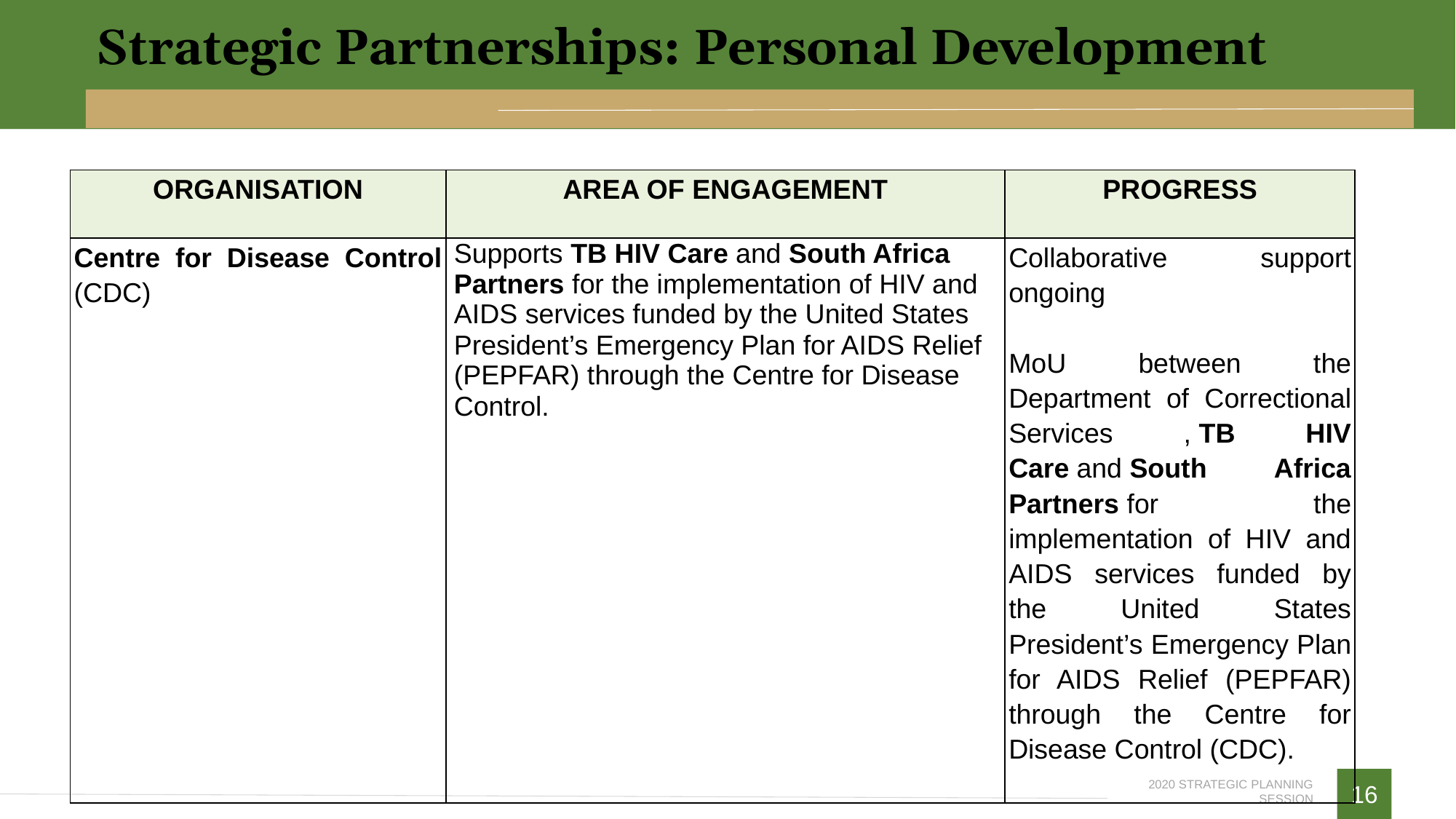

Strategic Partnerships: Personal Development

| ORGANISATION | AREA OF ENGAGEMENT | PROGRESS |
| --- | --- | --- |
| Centre for Disease Control (CDC) | Supports TB HIV Care and South Africa Partners for the implementation of HIV and AIDS services funded by the United States President’s Emergency Plan for AIDS Relief (PEPFAR) through the Centre for Disease Control. | Collaborative support ongoing MoU between the Department of Correctional Services , TB HIV Care and South Africa Partners for the implementation of HIV and AIDS services funded by the United States President’s Emergency Plan for AIDS Relief (PEPFAR) through the Centre for Disease Control (CDC). |